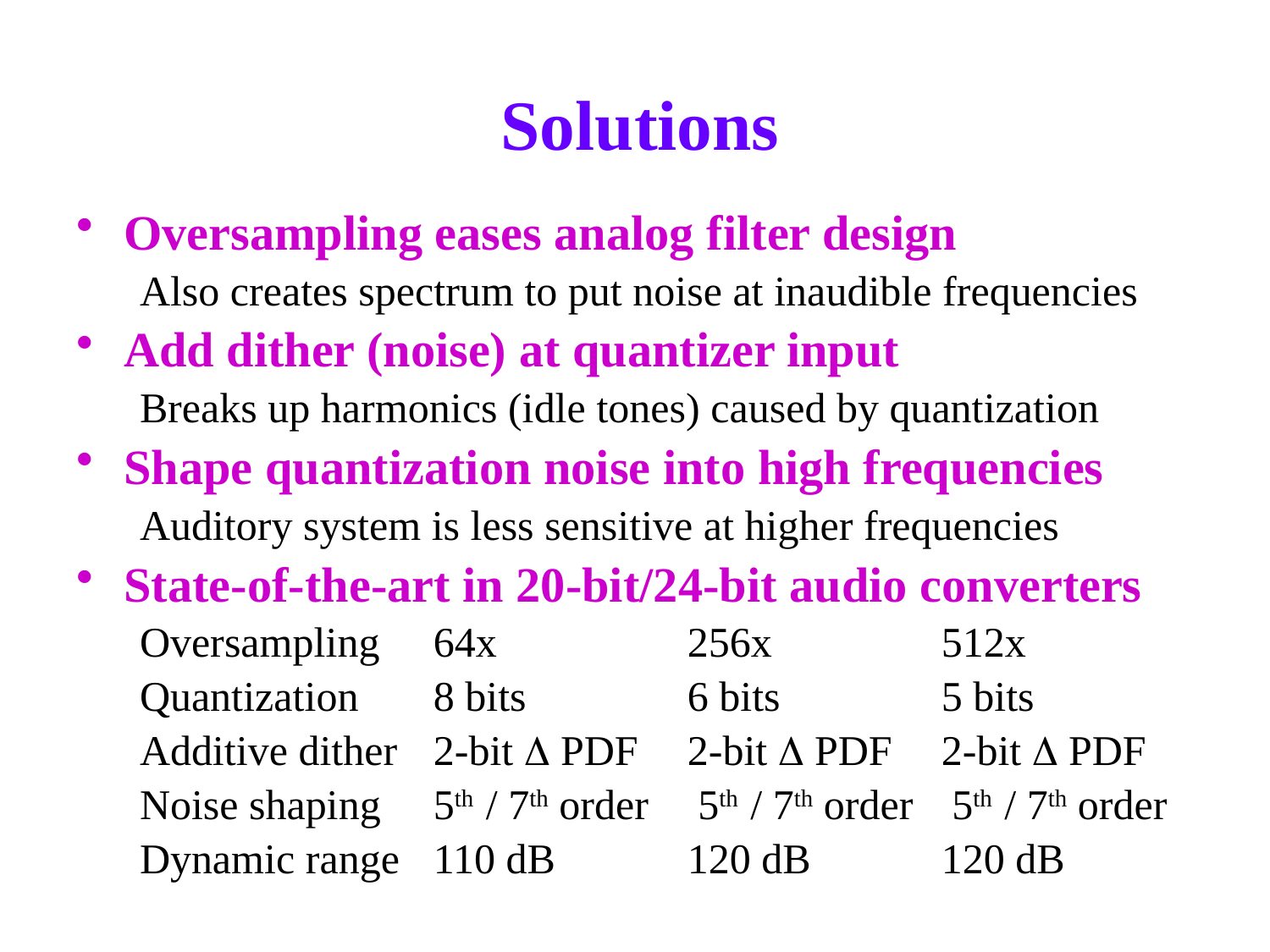

# Solutions
Oversampling eases analog filter design
Also creates spectrum to put noise at inaudible frequencies
Add dither (noise) at quantizer input
Breaks up harmonics (idle tones) caused by quantization
Shape quantization noise into high frequencies
Auditory system is less sensitive at higher frequencies
State-of-the-art in 20-bit/24-bit audio converters
Oversampling	64x		256x		512x
Quantization	8 bits		6 bits		5 bits
Additive dither	2-bit Δ PDF	2-bit Δ PDF	2-bit Δ PDF
Noise shaping	5th  / 7th order	 5th  / 7th order	 5th  / 7th order
Dynamic range	110 dB		120 dB		120 dB